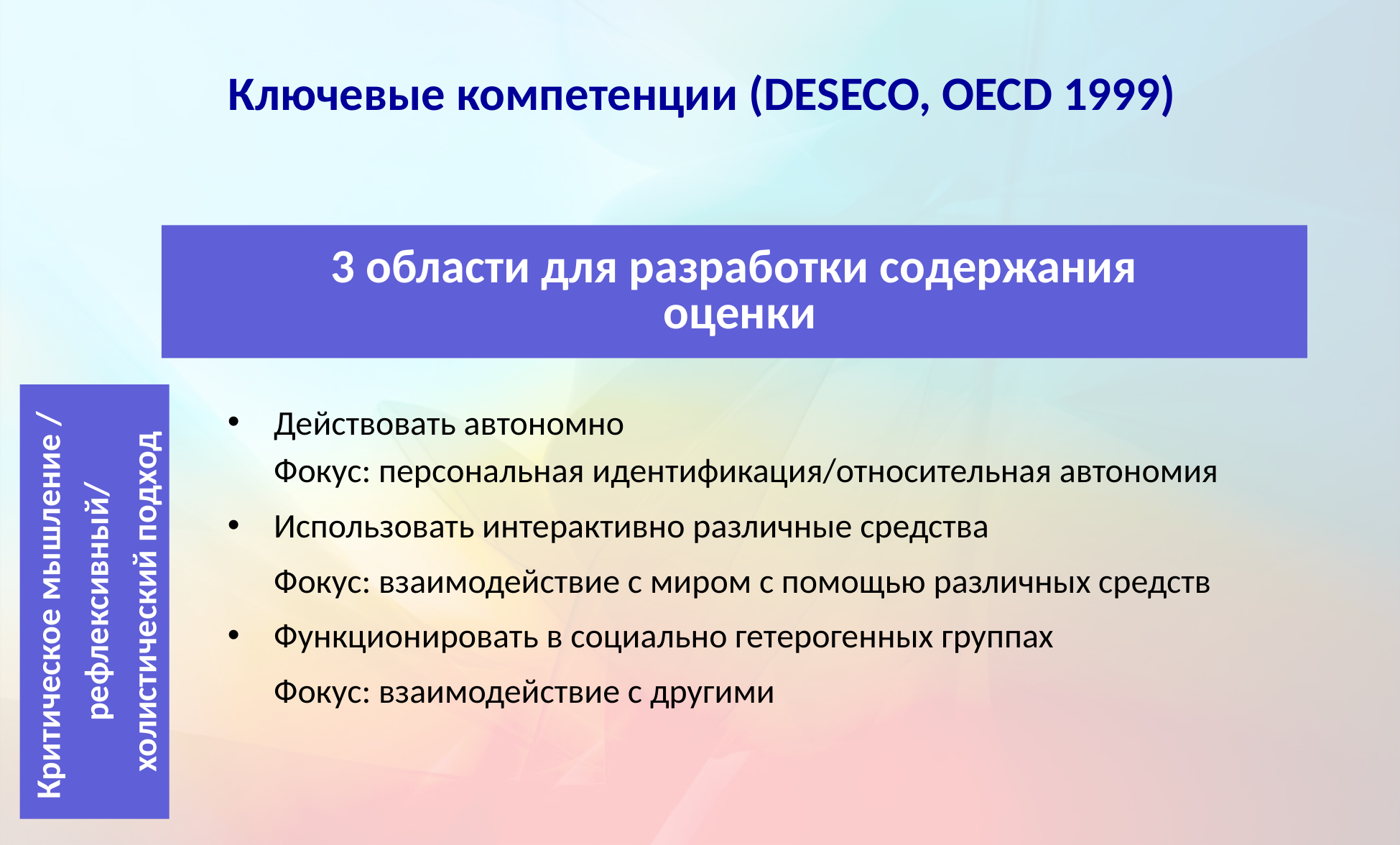

# Ключевые компетенции (DESECO, OECD 1999)
3 области для разработки содержания
 оценки
Действовать автономно
	Фокус: персональная идентификация/относительная автономия
Использовать интерактивно различные средства
	Фокус: взаимодействие с миром с помощью различных средств
Функционировать в социально гетерогенных группах
	Фокус: взаимодействие с другими
Критическое мышление /
рефлексивный/
холистический подход